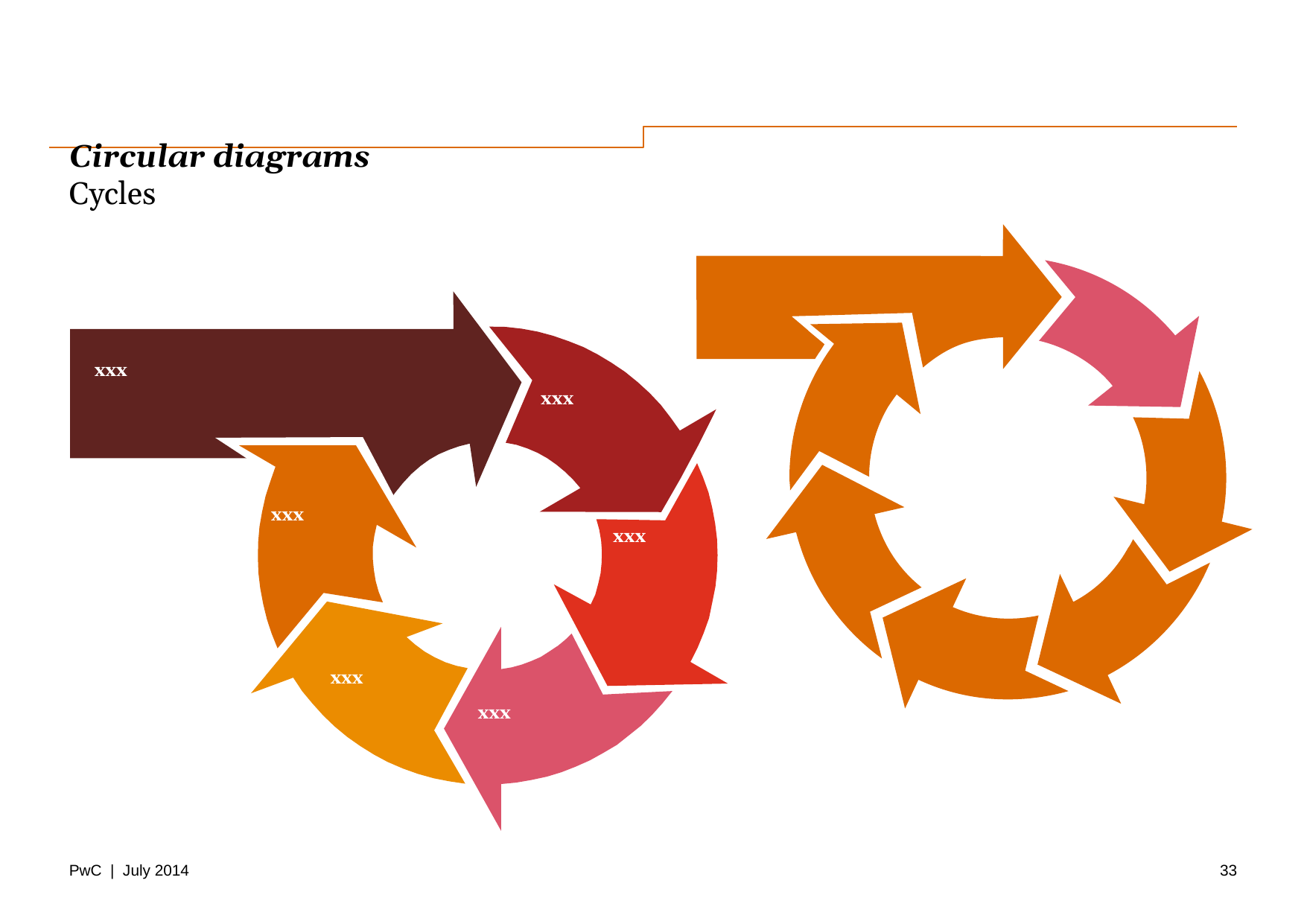

# Circular diagrams Cycles

xxx
xxx
xxx
xxx
xxx
xxx
33